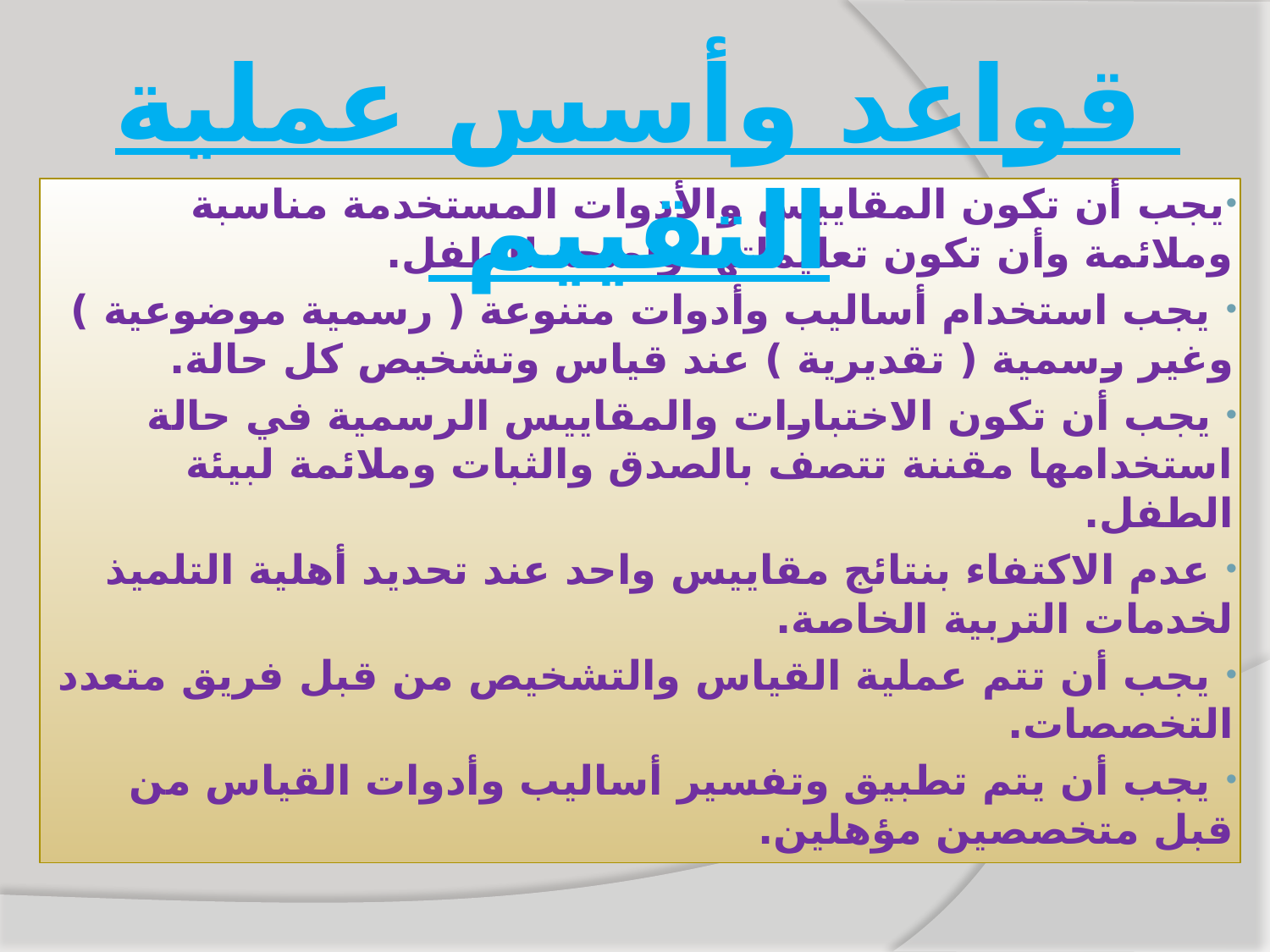

# قواعد وأسس عملية التقييم
يجب أن تكون المقاييس والأدوات المستخدمة مناسبة وملائمة وأن تكون تعليماتها واضحة للطفل.
 يجب استخدام أساليب وأدوات متنوعة ( رسمية موضوعية ) وغير رسمية ( تقديرية ) عند قياس وتشخيص كل حالة.
 يجب أن تكون الاختبارات والمقاييس الرسمية في حالة استخدامها مقننة تتصف بالصدق والثبات وملائمة لبيئة الطفل.
 عدم الاكتفاء بنتائج مقاييس واحد عند تحديد أهلية التلميذ لخدمات التربية الخاصة.
 يجب أن تتم عملية القياس والتشخيص من قبل فريق متعدد التخصصات.
 يجب أن يتم تطبيق وتفسير أساليب وأدوات القياس من قبل متخصصين مؤهلين.